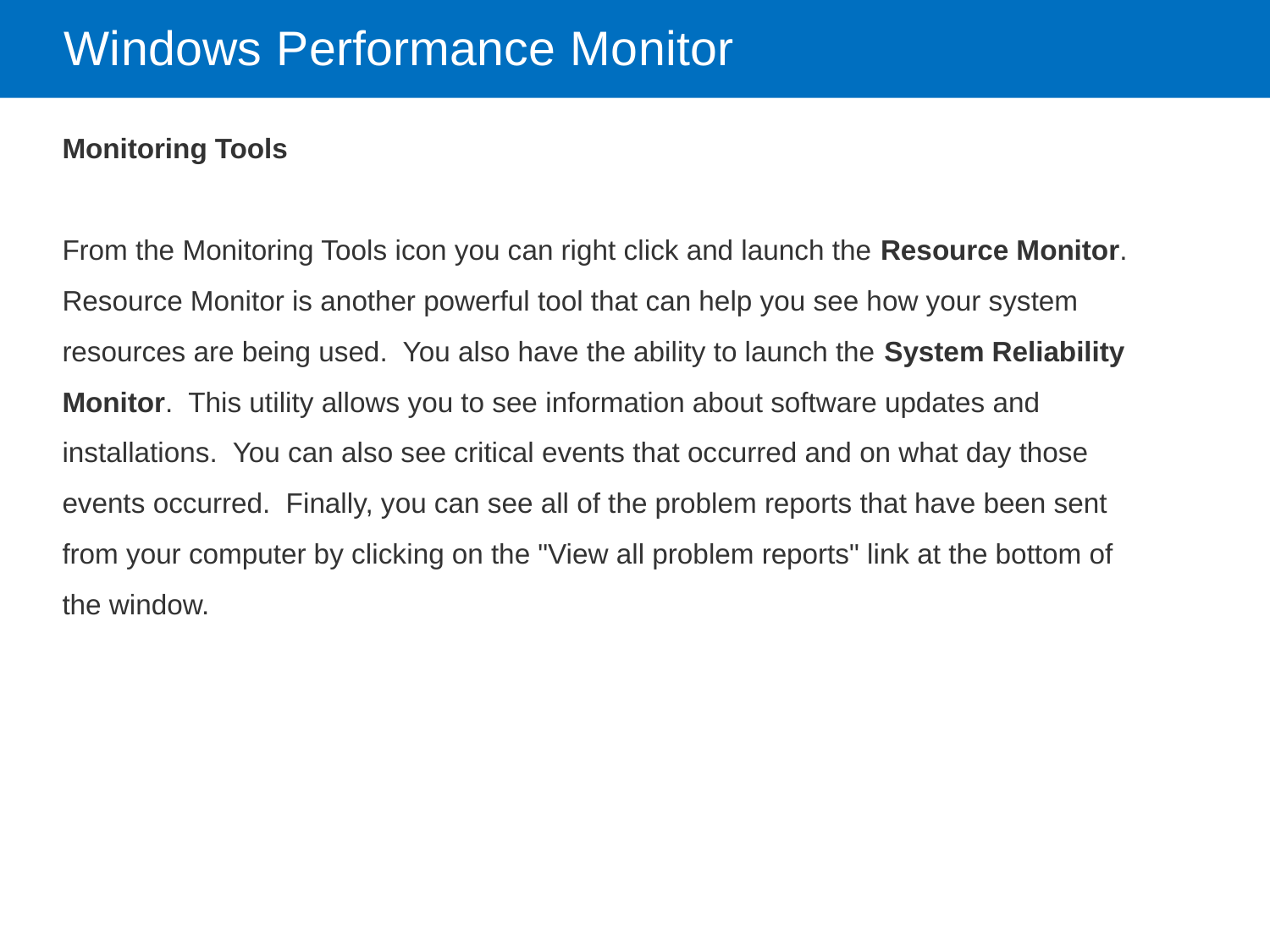

Windows Performance Monitor

Monitoring Tools
From the Monitoring Tools icon you can right click and launch the Resource Monitor.  Resource Monitor is another powerful tool that can help you see how your system resources are being used.  You also have the ability to launch the System Reliability Monitor.  This utility allows you to see information about software updates and installations.  You can also see critical events that occurred and on what day those events occurred.  Finally, you can see all of the problem reports that have been sent from your computer by clicking on the "View all problem reports" link at the bottom of the window.